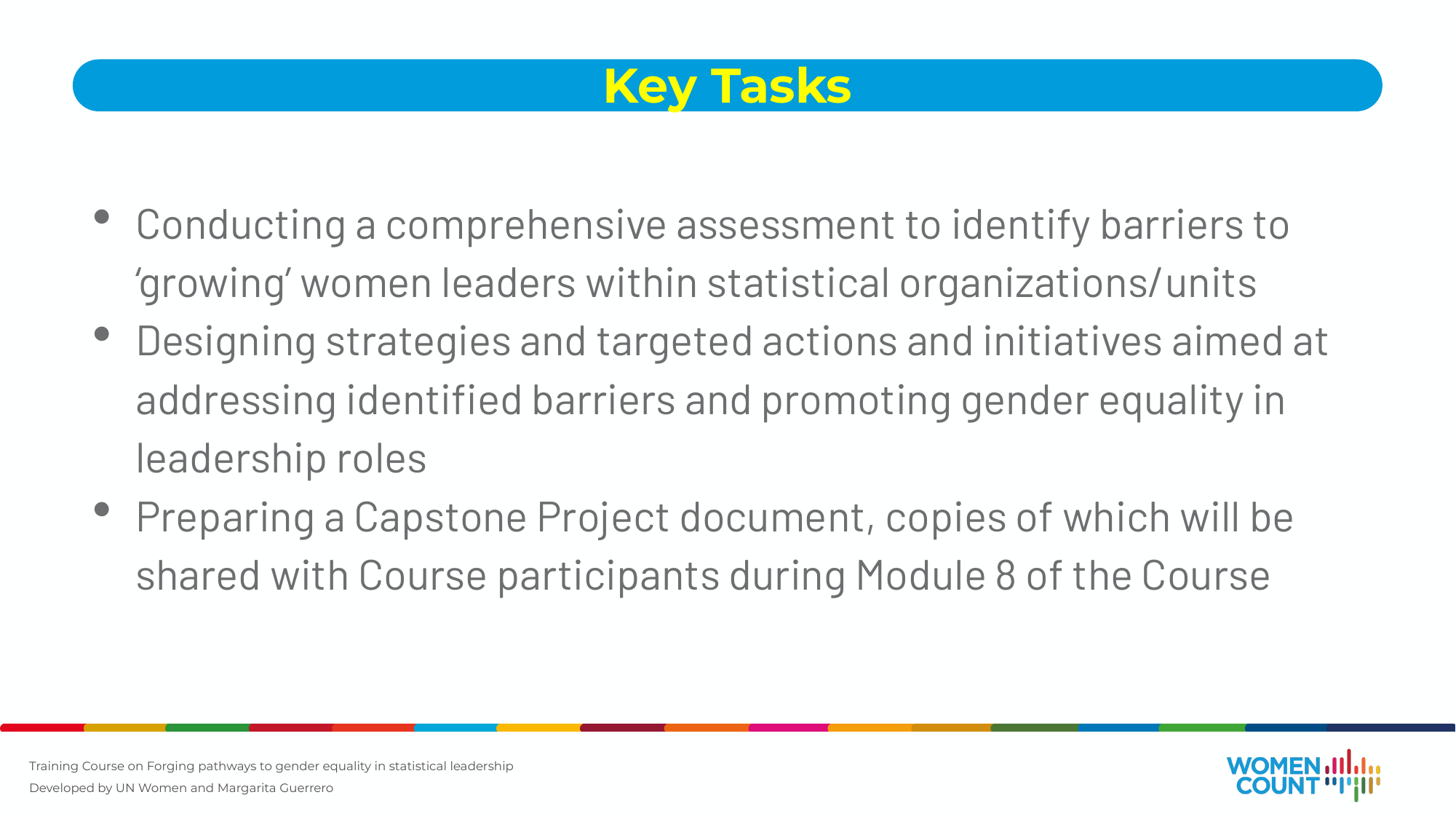

Key Tasks
Conducting a comprehensive assessment to identify barriers to ‘growing’ women leaders within statistical organizations/units
Designing strategies and targeted actions and initiatives aimed at addressing identified barriers and promoting gender equality in leadership roles
Preparing a Capstone Project document, copies of which will be shared with Course participants during Module 8 of the Course
Training Course on Forging pathways to gender equality in statistical leadership
Developed by UN Women and Margarita Guerrero